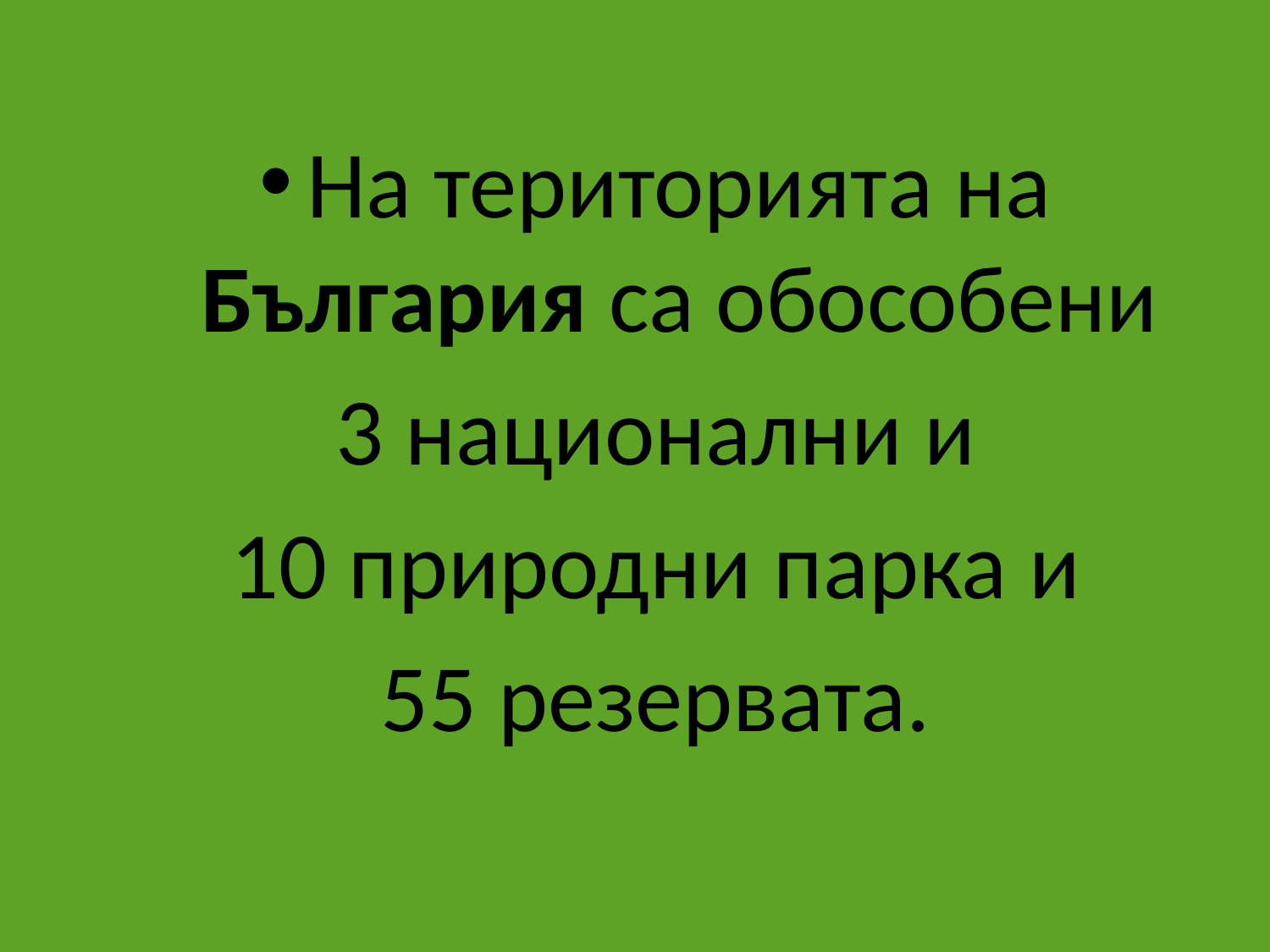

e
На територията на България са обособени
 3 национални и
10 природни парка и
 55 резервата.